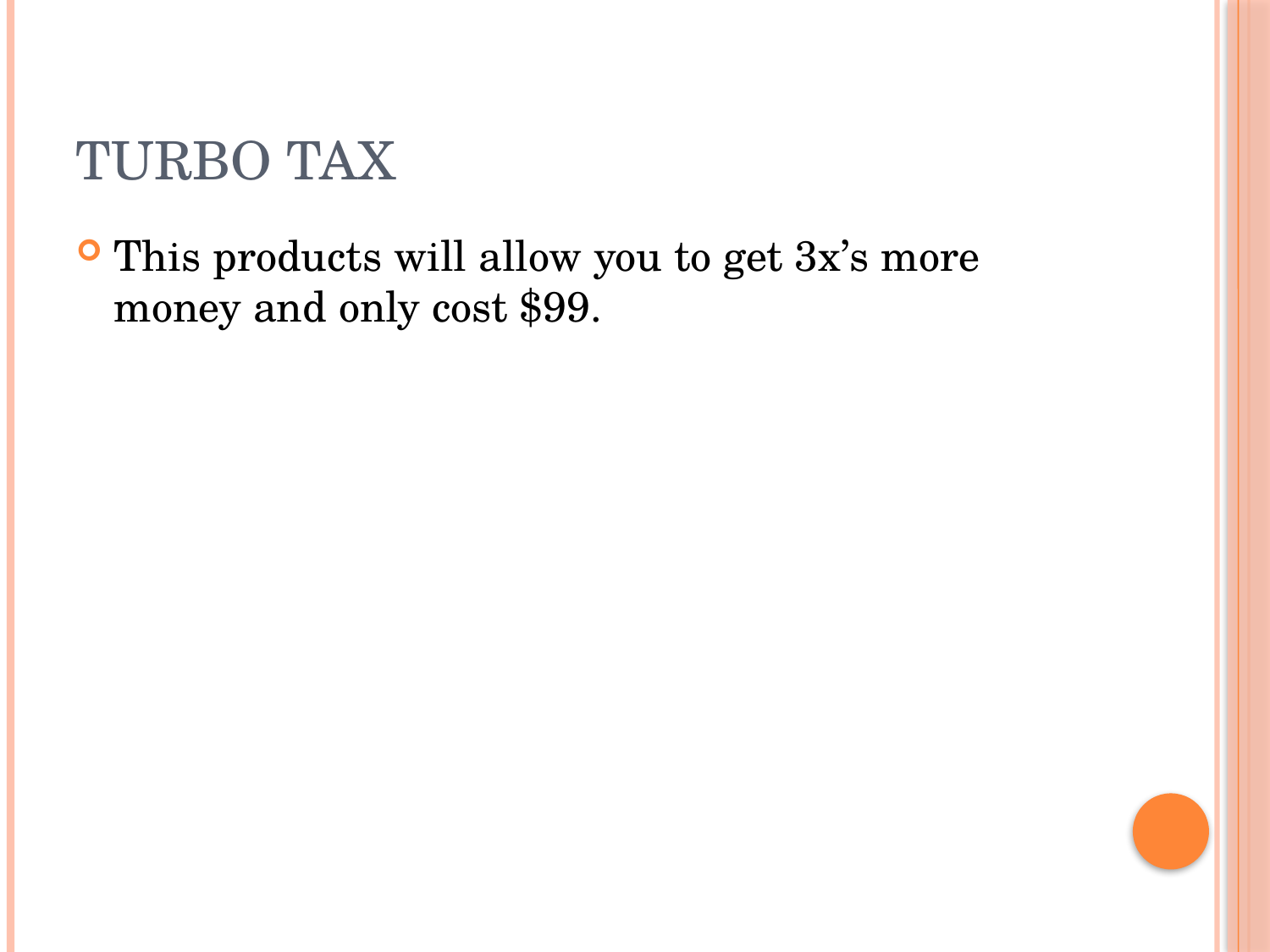

# Turbo Tax
This products will allow you to get 3x’s more money and only cost $99.